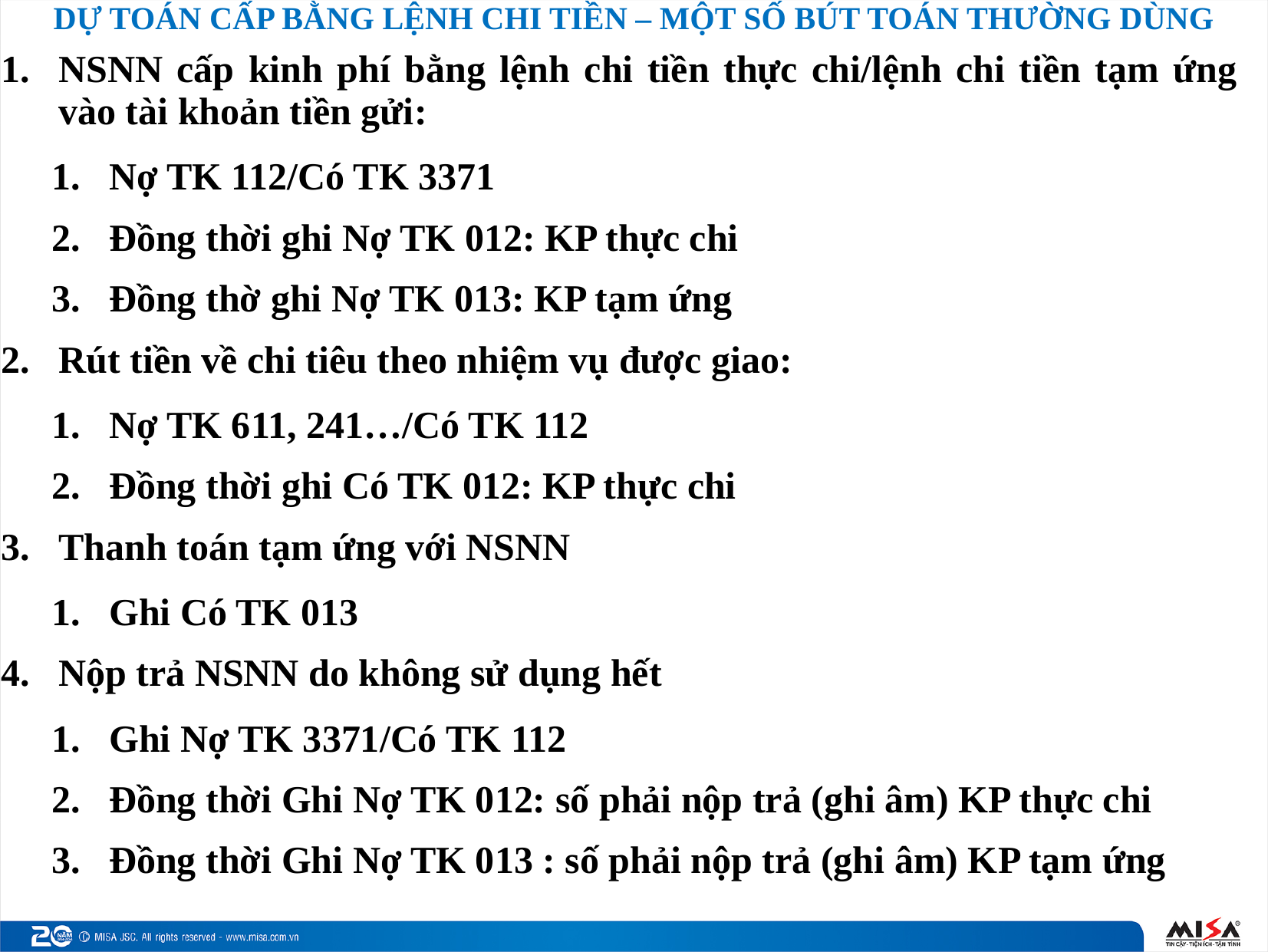

# DỰ TOÁN CẤP BẰNG LỆNH CHI TIỀN – MỘT SỐ BÚT TOÁN THƯỜNG DÙNG
NSNN cấp kinh phí bằng lệnh chi tiền thực chi/lệnh chi tiền tạm ứng vào tài khoản tiền gửi:
Nợ TK 112/Có TK 3371
Đồng thời ghi Nợ TK 012: KP thực chi
Đồng thờ ghi Nợ TK 013: KP tạm ứng
Rút tiền về chi tiêu theo nhiệm vụ được giao:
Nợ TK 611, 241…/Có TK 112
Đồng thời ghi Có TK 012: KP thực chi
Thanh toán tạm ứng với NSNN
Ghi Có TK 013
Nộp trả NSNN do không sử dụng hết
Ghi Nợ TK 3371/Có TK 112
Đồng thời Ghi Nợ TK 012: số phải nộp trả (ghi âm) KP thực chi
Đồng thời Ghi Nợ TK 013 : số phải nộp trả (ghi âm) KP tạm ứng